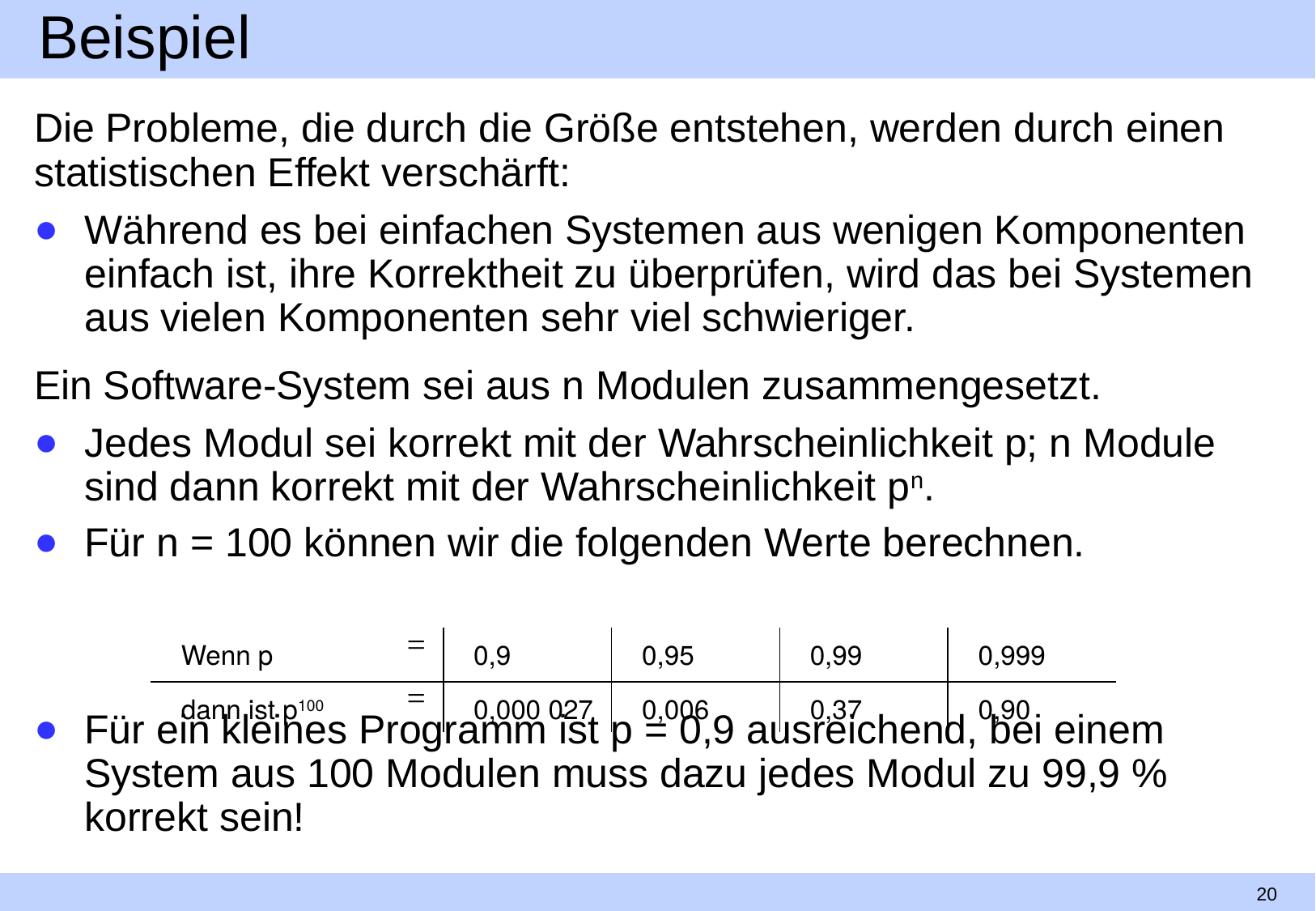

# Beispiel
Die Probleme, die durch die Größe entstehen, werden durch einen statistischen Effekt verschärft:
Während es bei einfachen Systemen aus wenigen Komponenten einfach ist, ihre Korrektheit zu überprüfen, wird das bei Systemen aus vielen Komponenten sehr viel schwieriger.
Ein Software-System sei aus n Modulen zusammengesetzt.
Jedes Modul sei korrekt mit der Wahrscheinlichkeit p; n Module sind dann korrekt mit der Wahrscheinlichkeit pn.
Für n = 100 können wir die folgenden Werte berechnen.
Für ein kleines Programm ist p = 0,9 ausreichend, bei einem System aus 100 Modulen muss dazu jedes Modul zu 99,9 % korrekt sein!
| Wenn p | = | 0,9 | 0,95 | 0,99 | 0,999 |
| --- | --- | --- | --- | --- | --- |
| dann ist p100 | = | 0,000 027 | 0,006 | 0,37 | 0,90 |
20